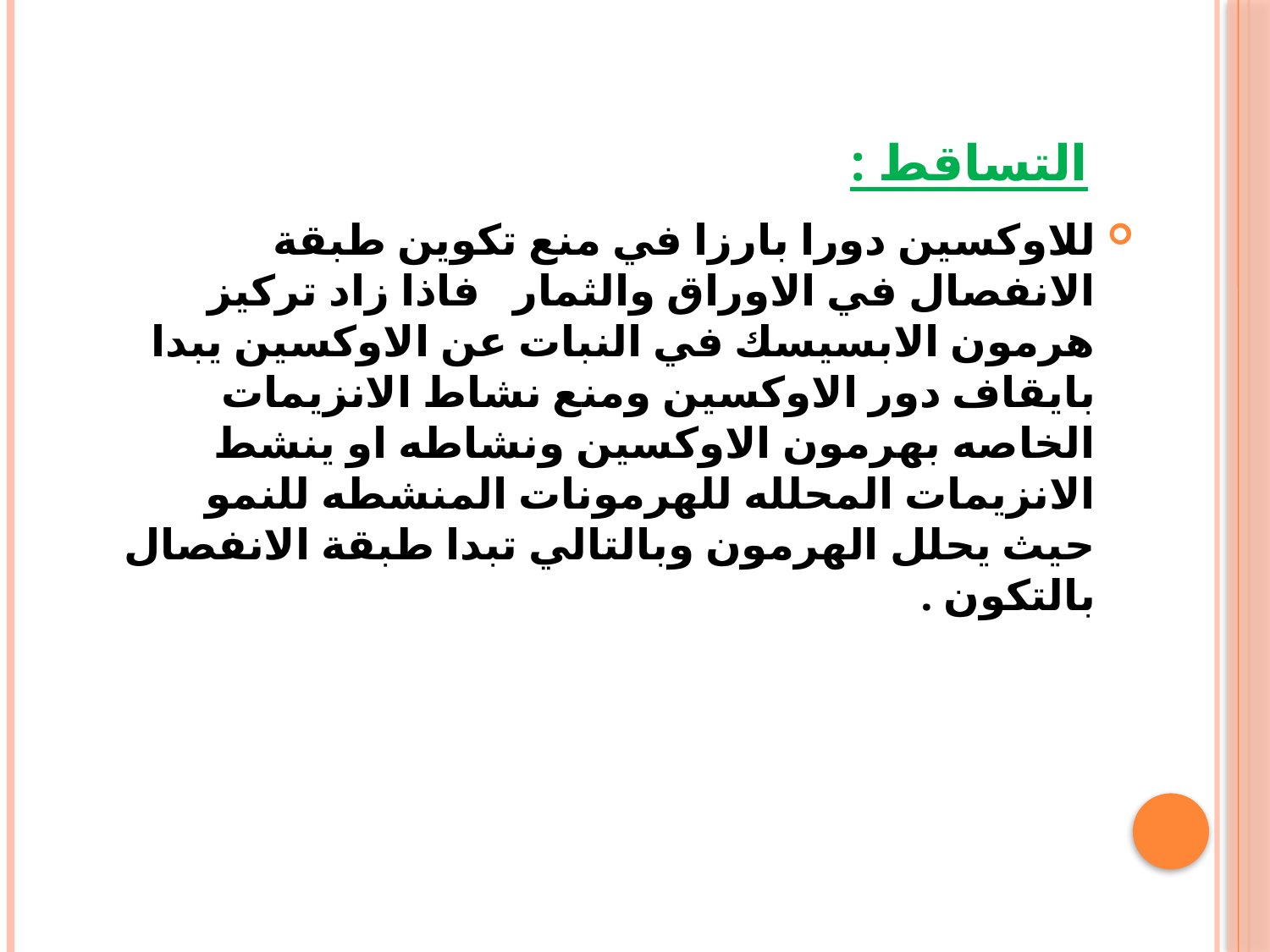

# التساقط :
للاوكسين دورا بارزا في منع تكوين طبقة الانفصال في الاوراق والثمار   فاذا زاد تركيز هرمون الابسيسك في النبات عن الاوكسين يبدا بايقاف دور الاوكسين ومنع نشاط الانزيمات الخاصه بهرمون الاوكسين ونشاطه او ينشط الانزيمات المحلله للهرمونات المنشطه للنمو   حيث يحلل الهرمون وبالتالي تبدا طبقة الانفصال بالتكون .